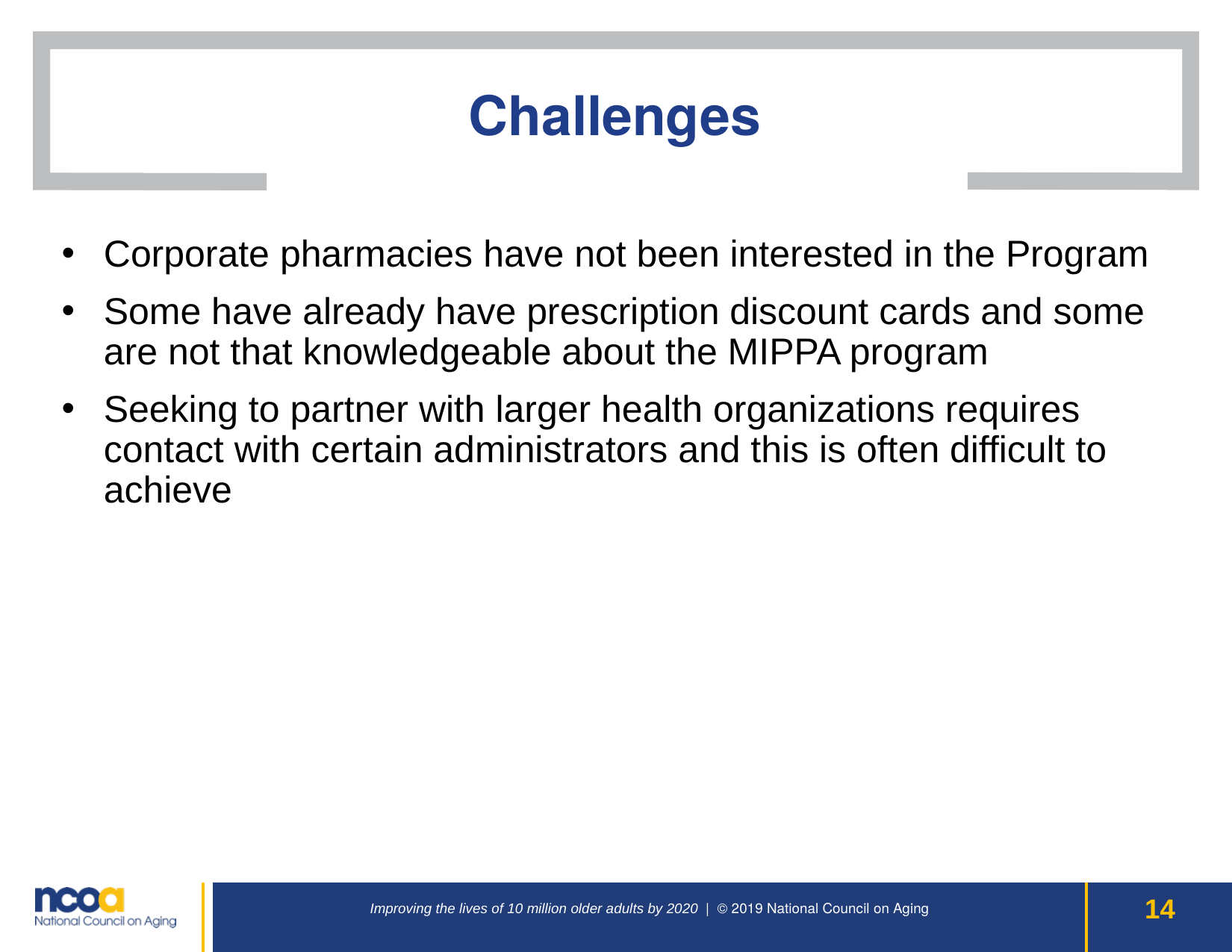

# Challenges
Corporate pharmacies have not been interested in the Program
Some have already have prescription discount cards and some are not that knowledgeable about the MIPPA program
Seeking to partner with larger health organizations requires contact with certain administrators and this is often difficult to achieve

Improving the lives of 10 million older adults by 2020  |  © 2019 National Council on Aging
14